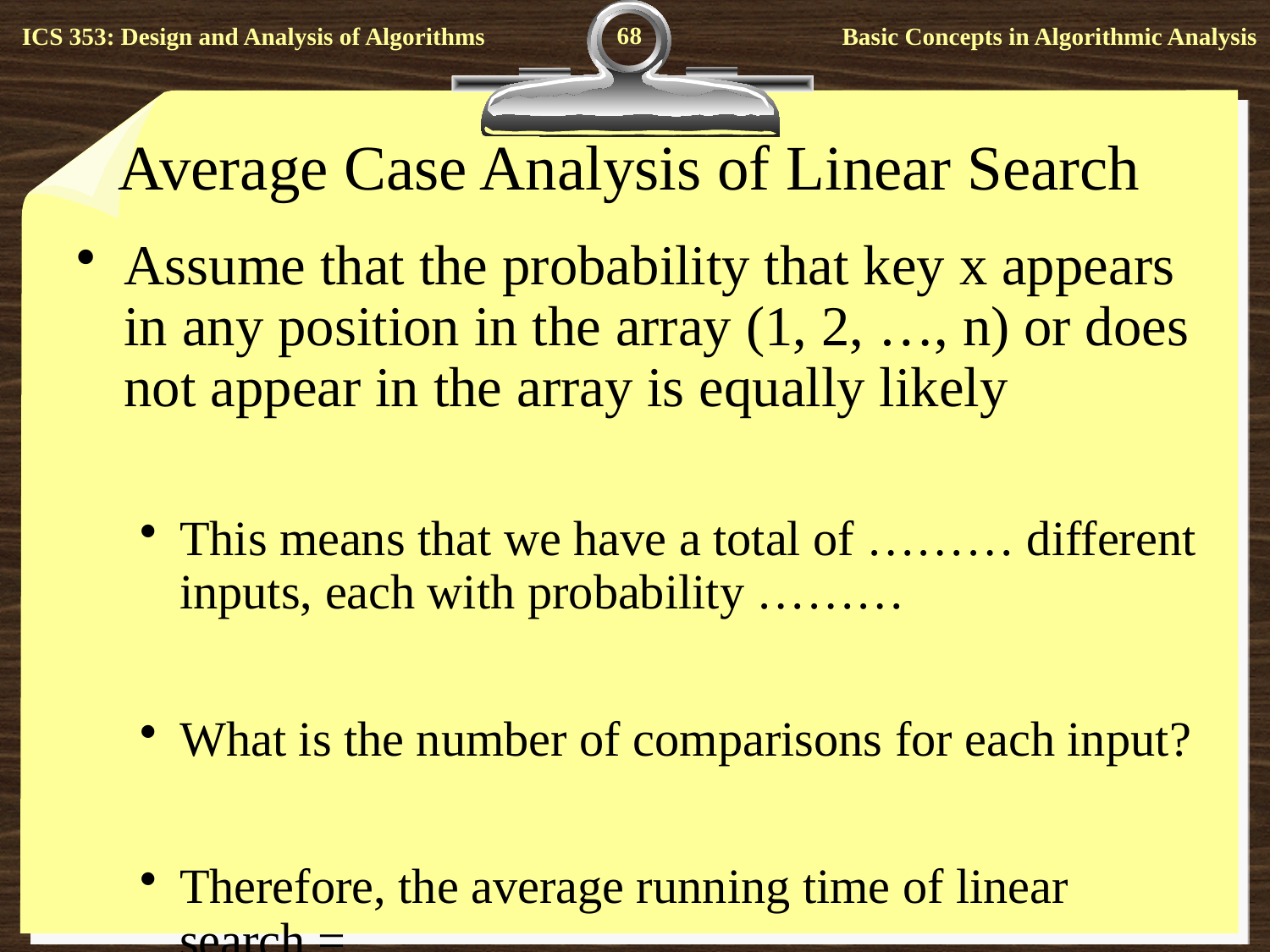

68
# Average Case Analysis of Linear Search
Assume that the probability that key x appears in any position in the array (1, 2, …, n) or does not appear in the array is equally likely

This means that we have a total of ……… different inputs, each with probability ………

What is the number of comparisons for each input?

Therefore, the average running time of linear search = ………